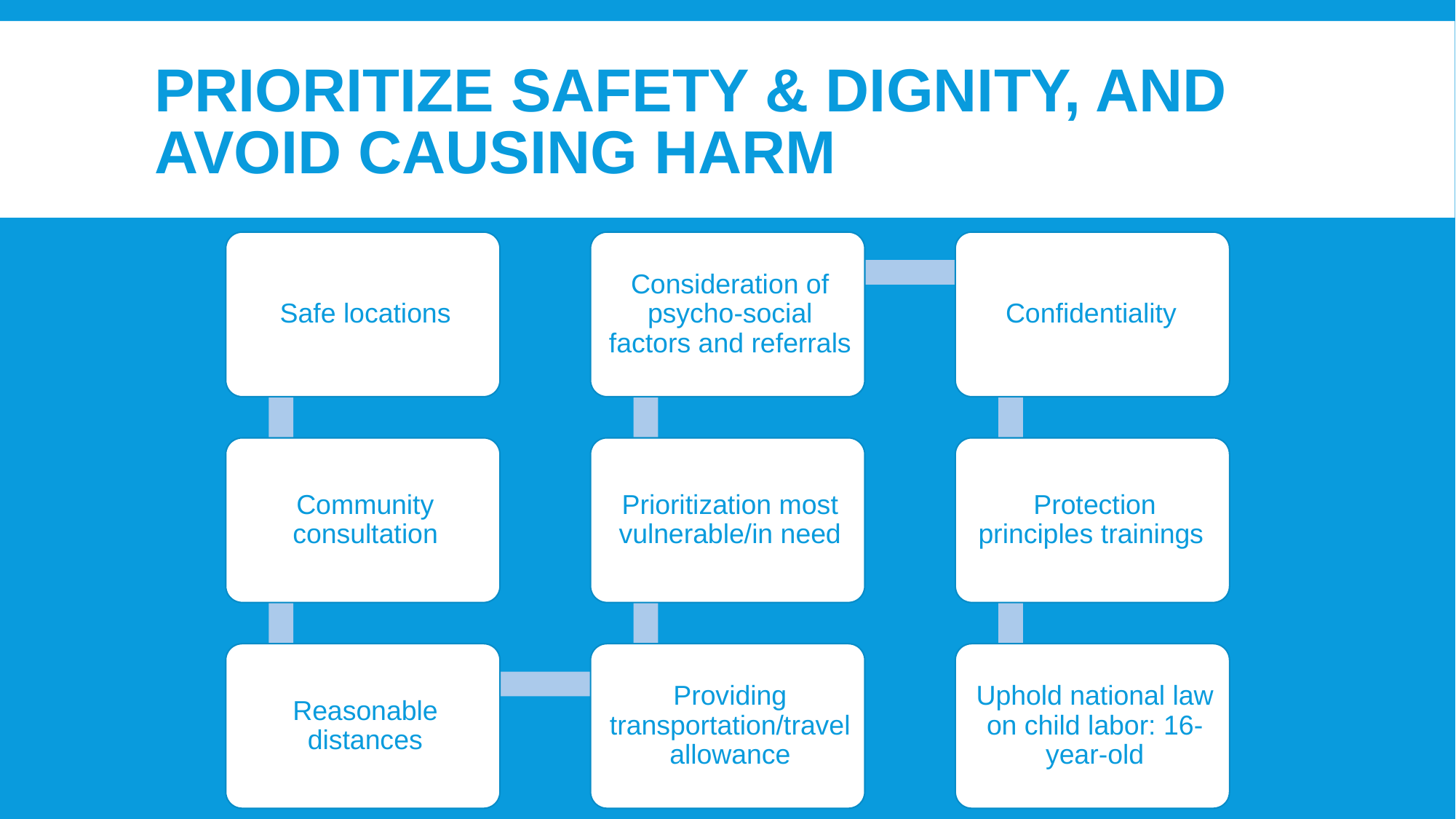

# Prioritize safety & dignity, and avoid causing harm
Safe locations
Community consultation
Reasonable distances
Providing transportation/travel allowance
Prioritization most vulnerable/in need
Consideration of psycho-social factors and referrals
Confidentiality
Protection principles trainings
Uphold national law on child labor: 16-year-old